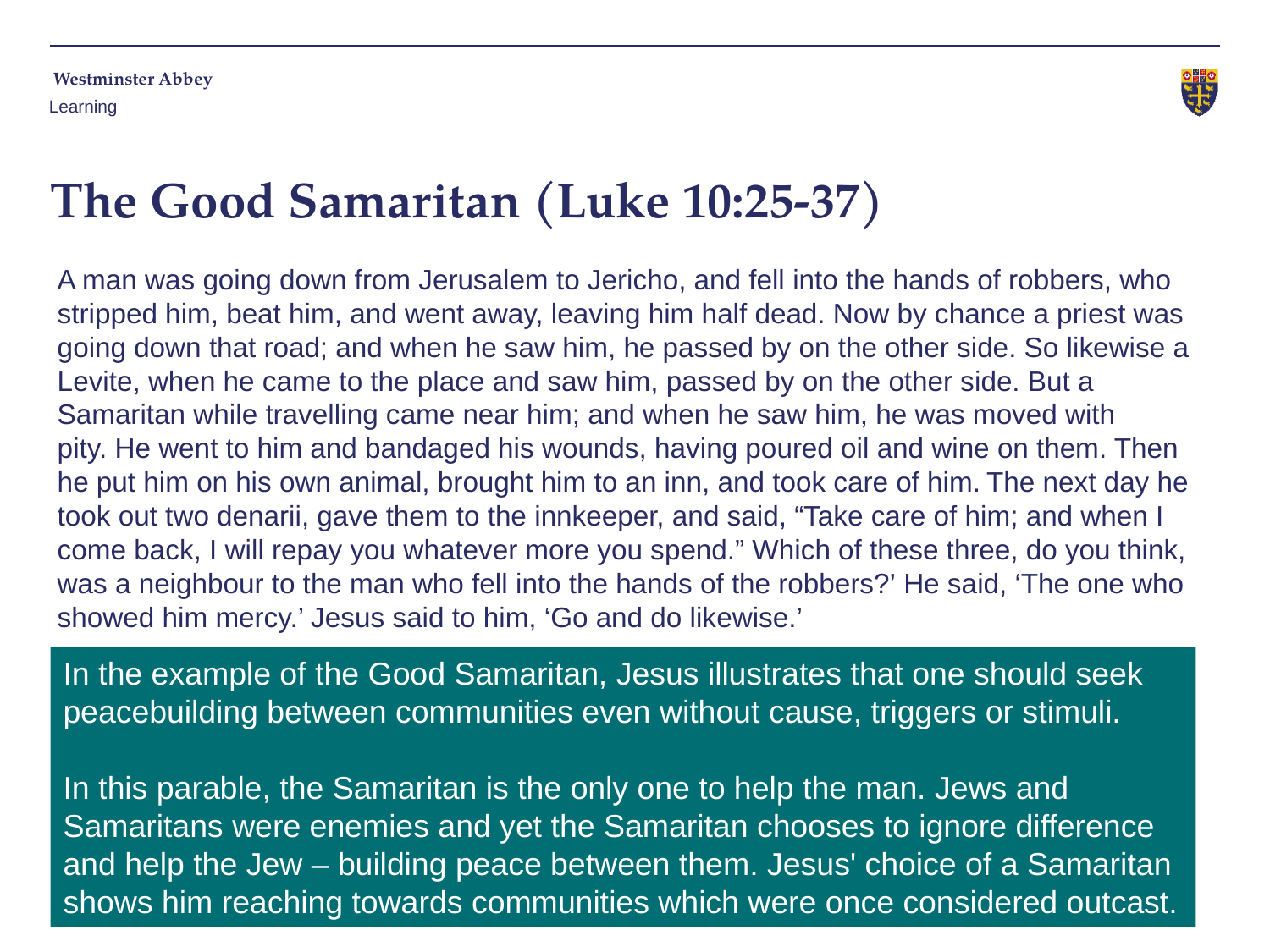

Learning
The Good Samaritan (Luke 10:25-37)
A man was going down from Jerusalem to Jericho, and fell into the hands of robbers, who stripped him, beat him, and went away, leaving him half dead. Now by chance a priest was going down that road; and when he saw him, he passed by on the other side. So likewise a Levite, when he came to the place and saw him, passed by on the other side. But a Samaritan while travelling came near him; and when he saw him, he was moved with pity. He went to him and bandaged his wounds, having poured oil and wine on them. Then he put him on his own animal, brought him to an inn, and took care of him. The next day he took out two denarii, gave them to the innkeeper, and said, “Take care of him; and when I come back, I will repay you whatever more you spend.” Which of these three, do you think, was a neighbour to the man who fell into the hands of the robbers?’ He said, ‘The one who showed him mercy.’ Jesus said to him, ‘Go and do likewise.’

In the example of the Good Samaritan, Jesus illustrates that one should seek peacebuilding between communities even without cause, triggers or stimuli.

In this parable, the Samaritan is the only one to help the man. Jews and Samaritans were enemies and yet the Samaritan chooses to ignore difference and help the Jew – building peace between them. Jesus' choice of a Samaritan shows him reaching towards communities which were once considered outcast.